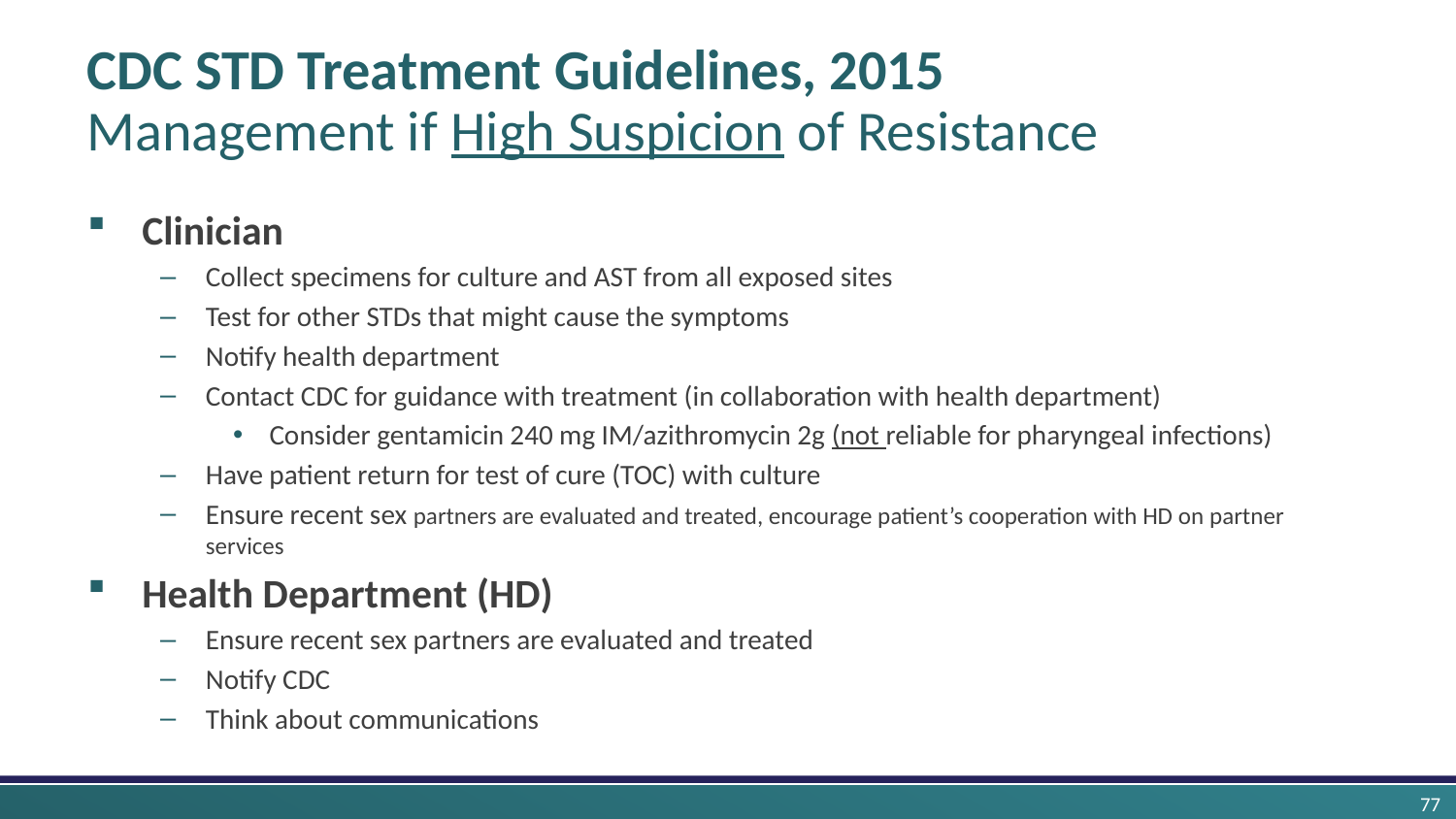

# CDC STD Treatment Guidelines, 2015 Management if High Suspicion of Resistance
Clinician
Collect specimens for culture and AST from all exposed sites
Test for other STDs that might cause the symptoms
Notify health department
Contact CDC for guidance with treatment (in collaboration with health department)
Consider gentamicin 240 mg IM/azithromycin 2g (not reliable for pharyngeal infections)
Have patient return for test of cure (TOC) with culture
Ensure recent sex partners are evaluated and treated, encourage patient’s cooperation with HD on partner services
Health Department (HD)
Ensure recent sex partners are evaluated and treated
Notify CDC
Think about communications

77